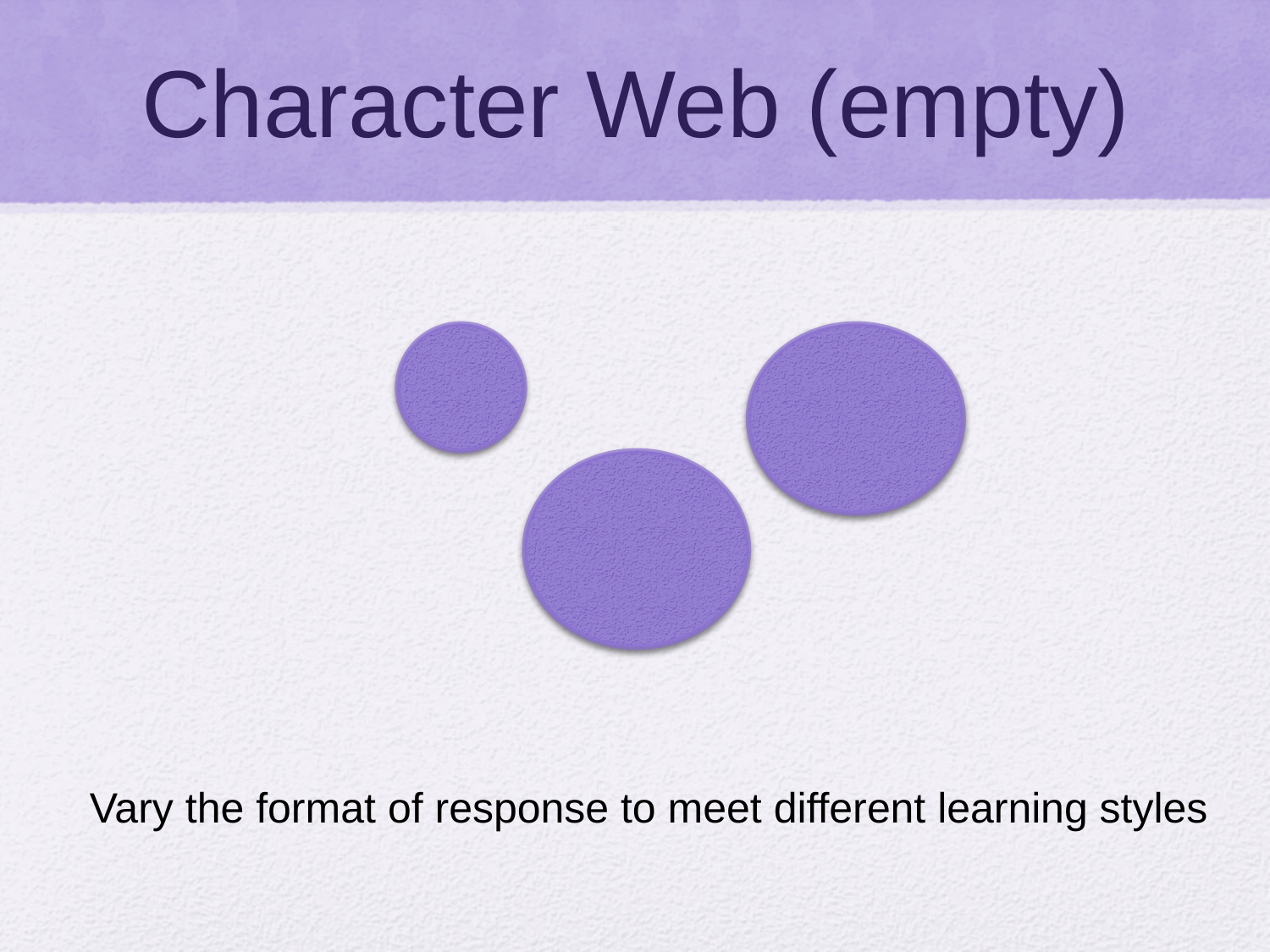

# Character Web (empty)

Vary the format of response to meet different learning styles